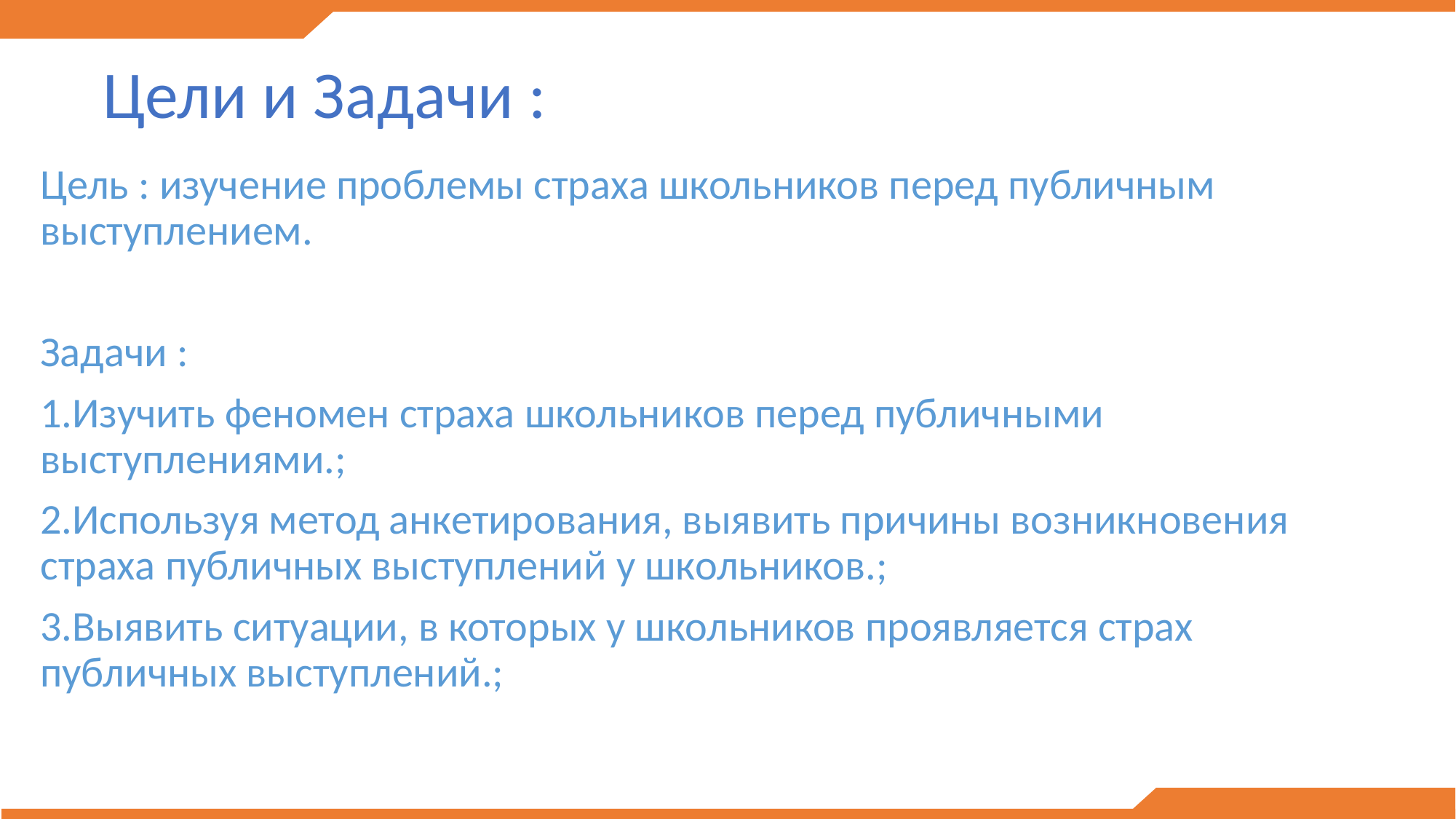

# Цели и Задачи :
Цель : изучение проблемы страха школьников перед публичным выступлением.

Задачи :
1.Изучить феномен страха школьников перед публичными выступлениями.;
2.Используя метод анкетирования, выявить причины возникновения страха публичных выступлений у школьников.;
3.Выявить ситуации, в которых у школьников проявляется страх публичных выступлений.;